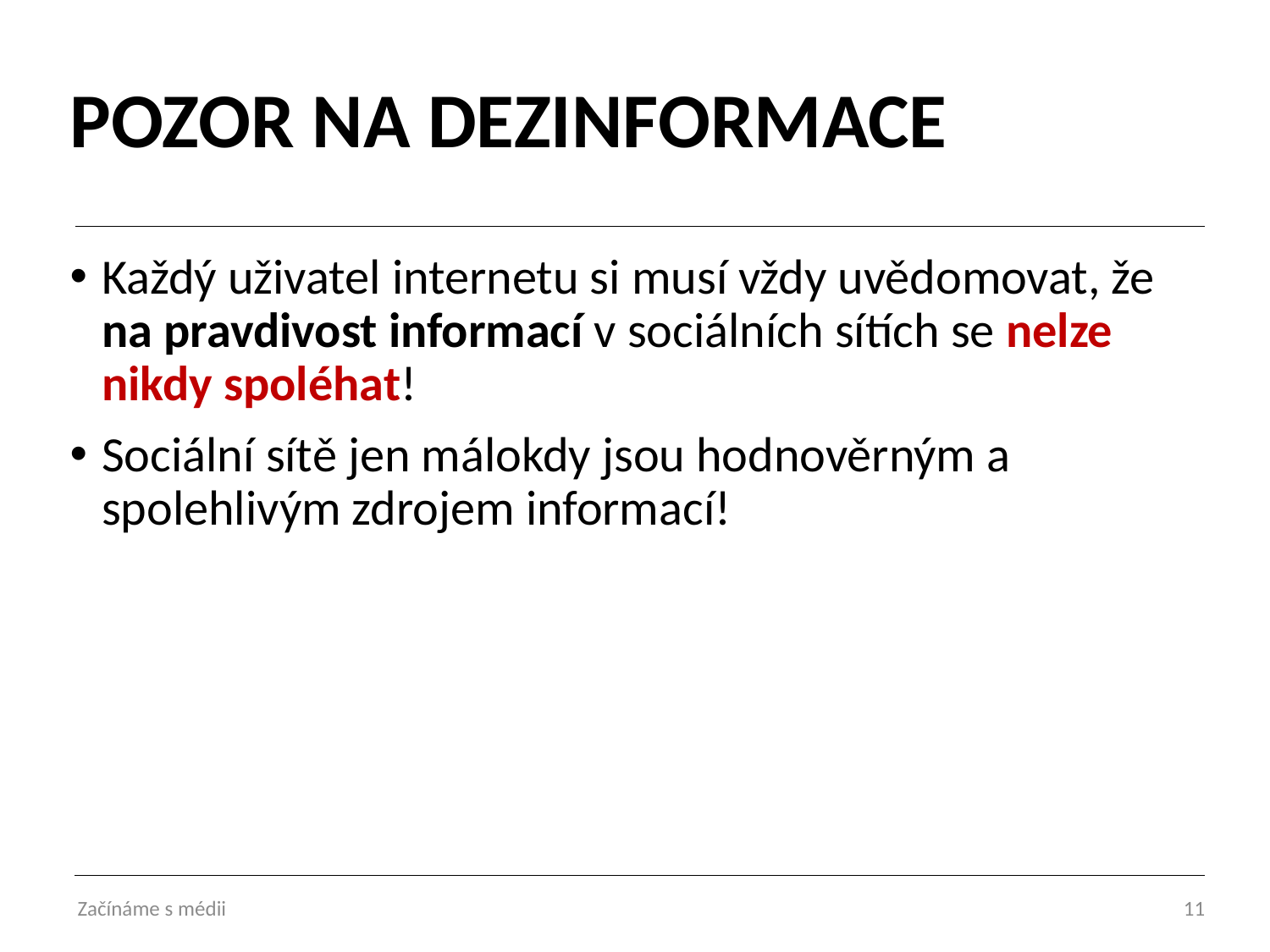

# POZOR NA DEZINFORMACE
Každý uživatel internetu si musí vždy uvědomovat, že na pravdivost informací v sociálních sítích se nelze nikdy spoléhat!
Sociální sítě jen málokdy jsou hodnověrným a spolehlivým zdrojem informací!

Začínáme s médii
11